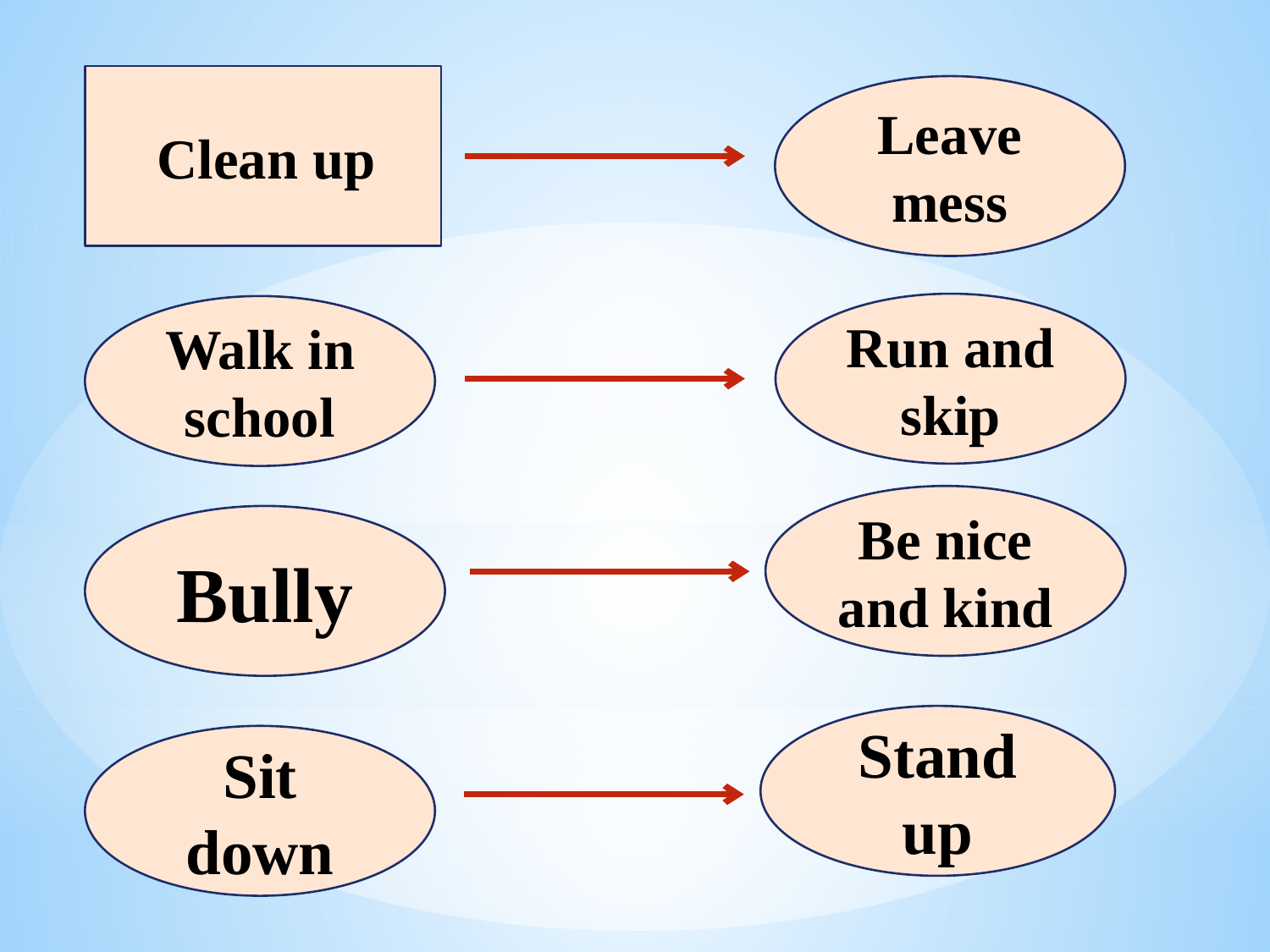

Clean up
Leave mess
Run and skip
Walk in school
Be nice and kind
Bully
Stand up
Sit down